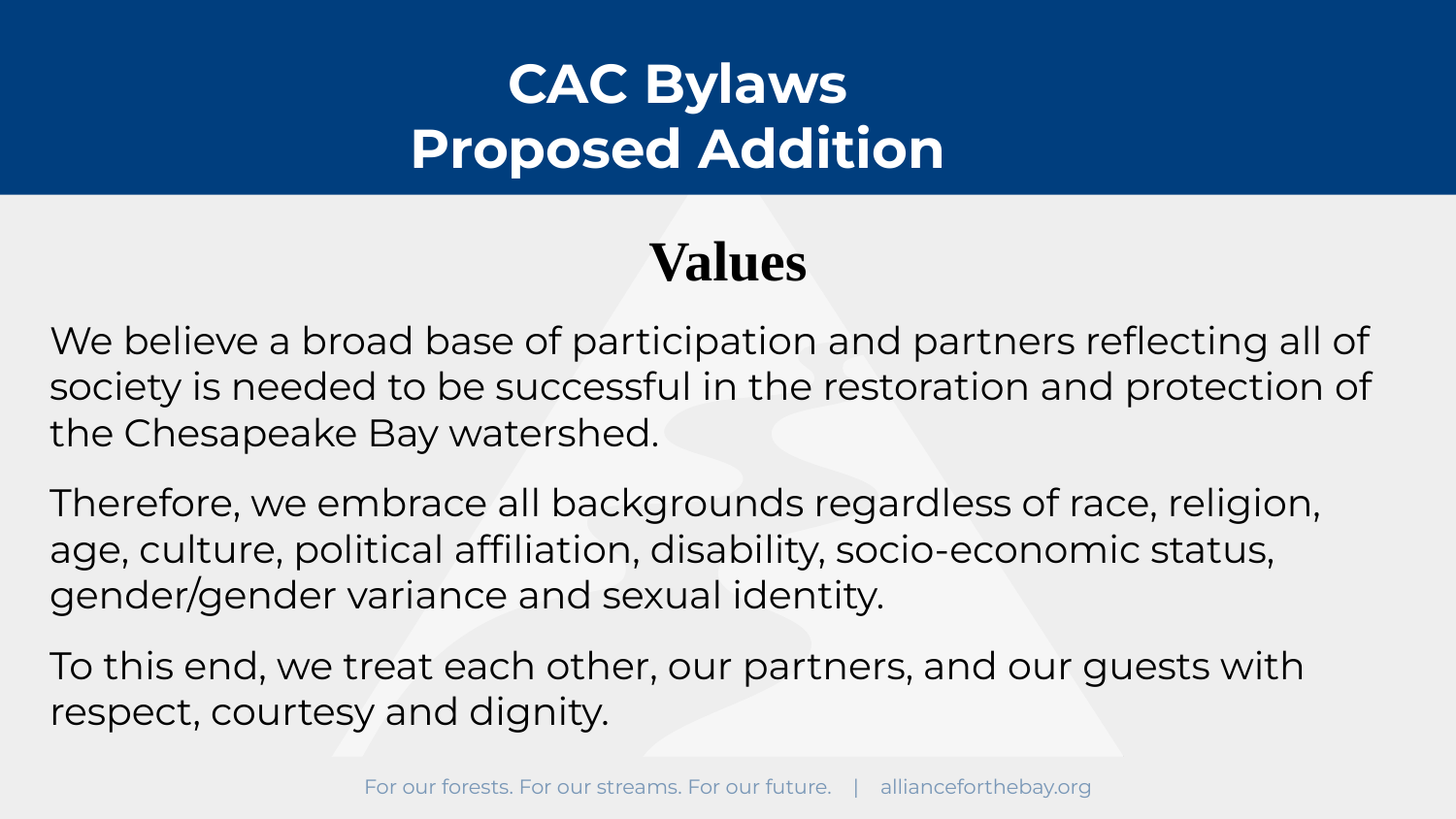

CAC Bylaws
Proposed Addition
Values
We believe a broad base of participation and partners reflecting all of society is needed to be successful in the restoration and protection of the Chesapeake Bay watershed.
Therefore, we embrace all backgrounds regardless of race, religion, age, culture, political affiliation, disability, socio-economic status, gender/gender variance and sexual identity.
To this end, we treat each other, our partners, and our guests with respect, courtesy and dignity.